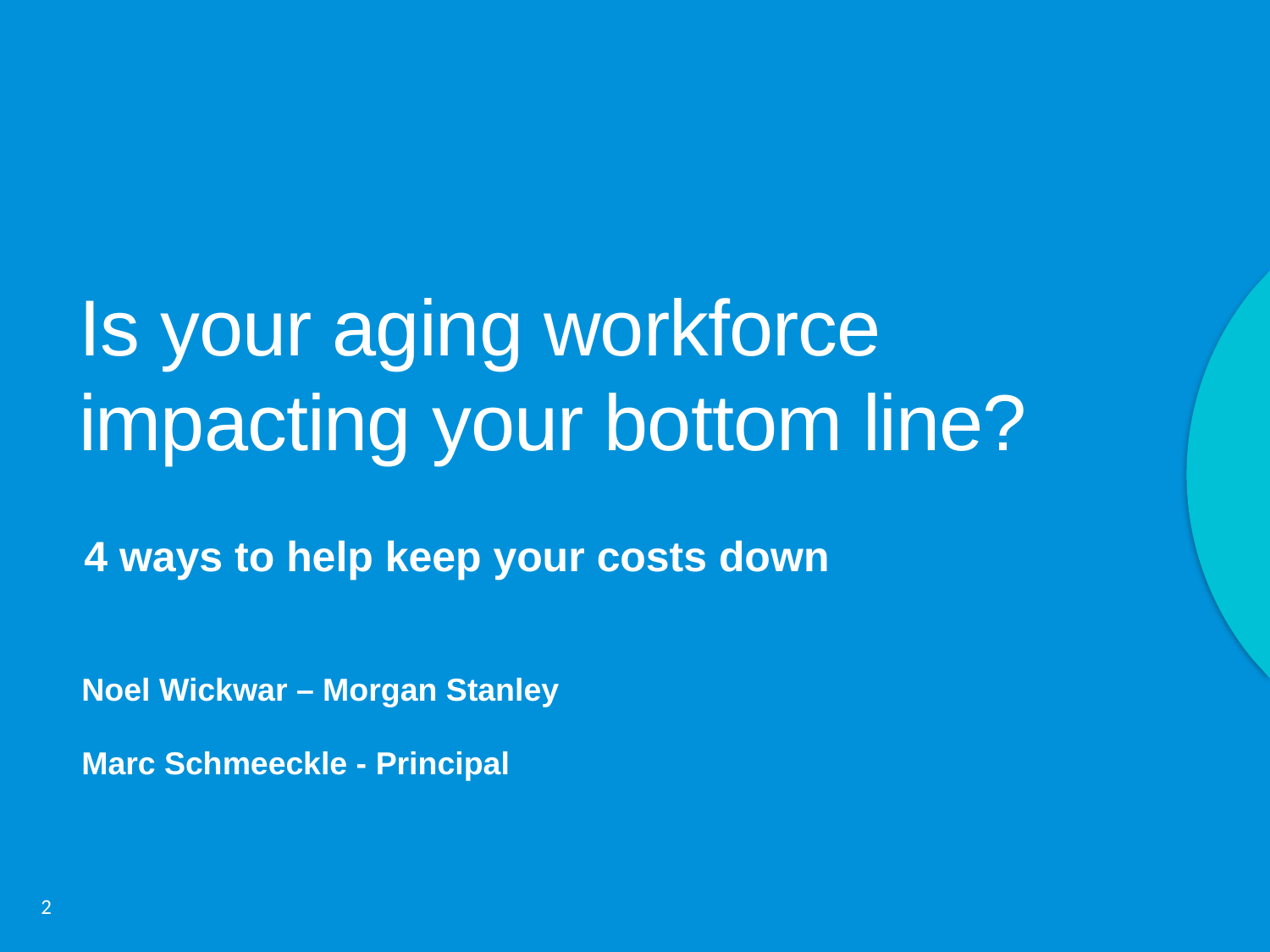

# Is your aging workforce impacting your bottom line?
4 ways to help keep your costs down
Noel Wickwar – Morgan Stanley

Marc Schmeeckle - Principal

2